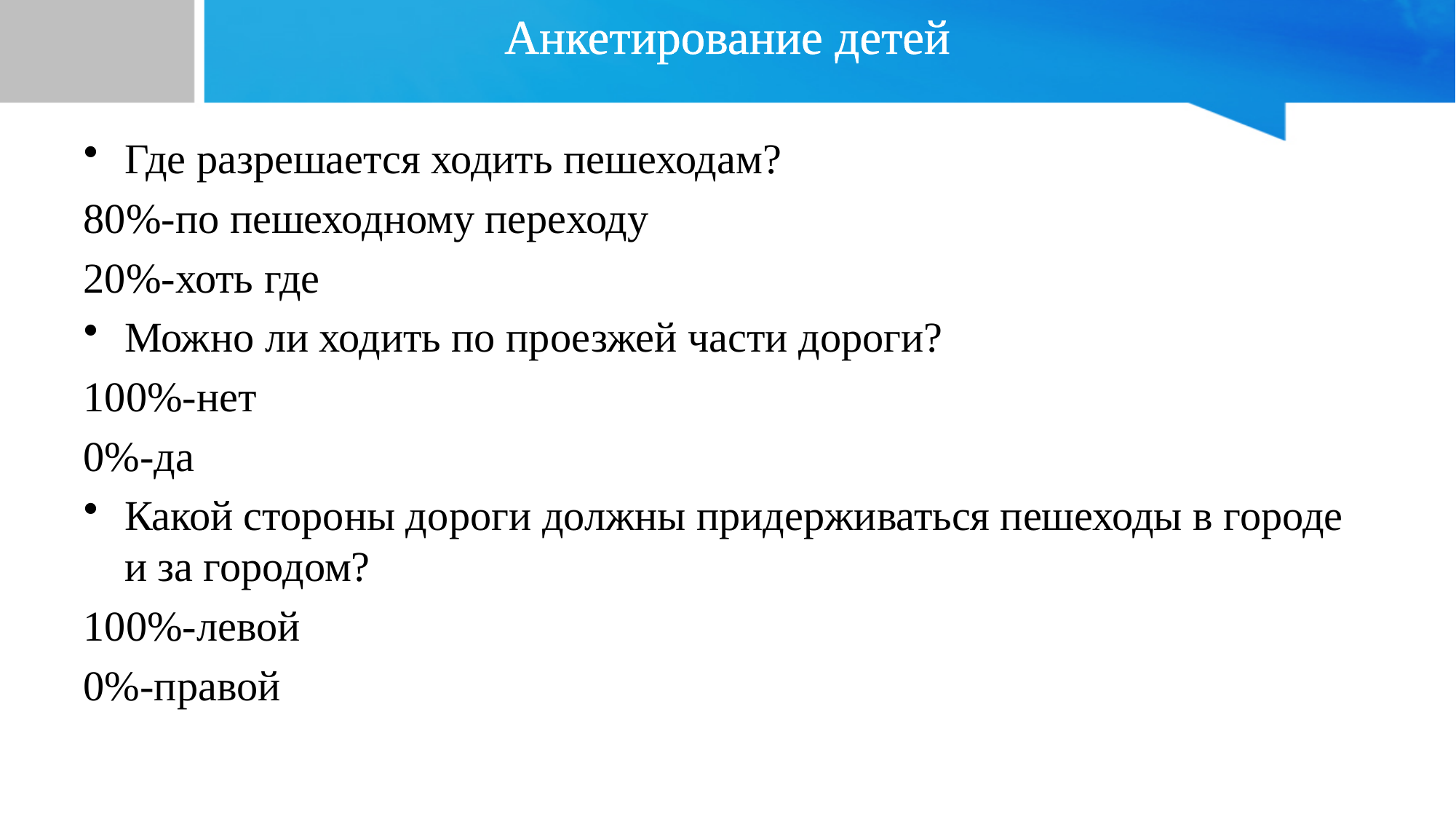

Анкетирование детей

Где разрешается ходить пешеходам?
80%-по пешеходному переходу
20%-хоть где
Можно ли ходить по проезжей части дороги?
100%-нет
0%-да
Какой стороны дороги должны придерживаться пешеходы в городе и за городом?
100%-левой
0%-правой